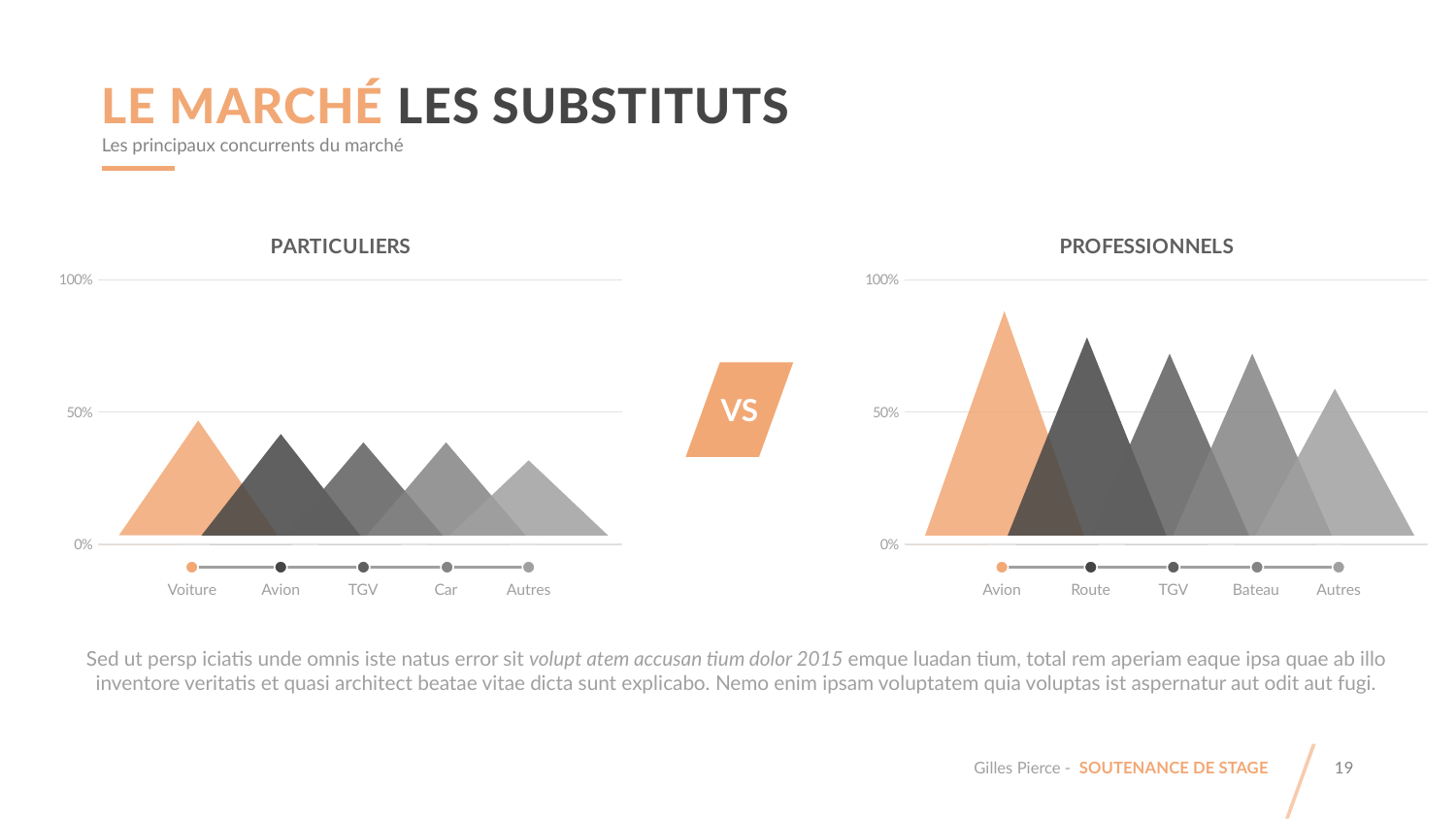

LE MARCHÉ LES SUBSTITUTS
Les principaux concurrents du marché

### Chart: PROFESSIONNELS

| Category | TV | Radio | Newspaper | Magazine | Billboards |
|---|---|---|---|---|---|
| Category 1 | 0.0 | 0.0 | 0.0 | 0.0 | 0.0 |

Avion
Route
TGV
Bateau
Autres

### Chart: PARTICULIERS

| Category | TV | Radio | Newspaper | Magazine | Billboards |
|---|---|---|---|---|---|
| Category 1 | 0.0 | 0.0 | 0.0 | 0.0 | 0.0 |

Voiture
Avion
TGV
Car
Autres

VS
Sed ut persp iciatis unde omnis iste natus error sit volupt atem accusan tium dolor 2015 emque luadan tium, total rem aperiam eaque ipsa quae ab illo inventore veritatis et quasi architect beatae vitae dicta sunt explicabo. Nemo enim ipsam voluptatem quia voluptas ist aspernatur aut odit aut fugi.